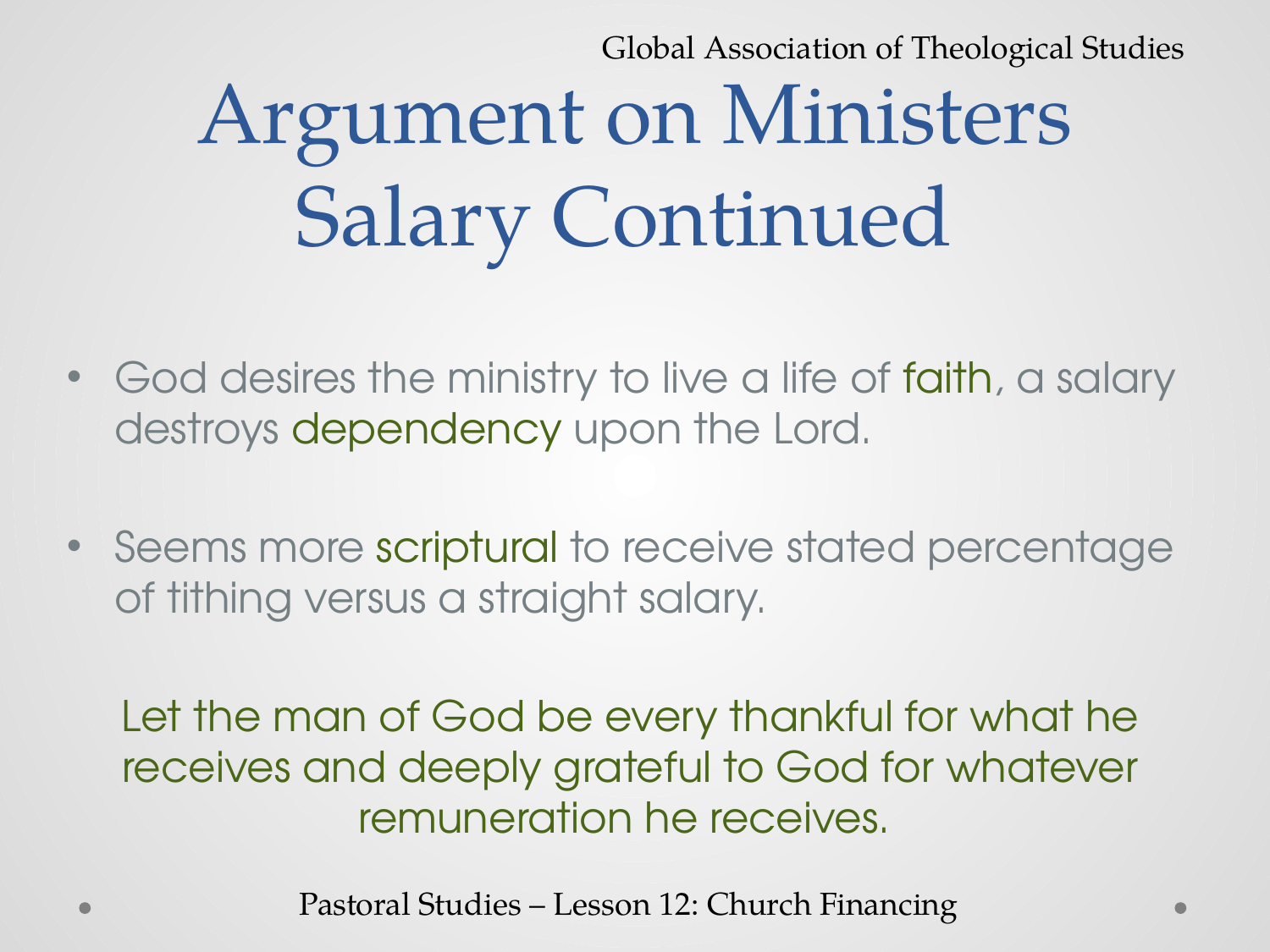

Global Association of Theological Studies
# Argument on Ministers Salary Continued
God desires the ministry to live a life of faith, a salary destroys dependency upon the Lord.

Seems more scriptural to receive stated percentage of tithing versus a straight salary.

Let the man of God be every thankful for what he receives and deeply grateful to God for whatever remuneration he receives.
Pastoral Studies – Lesson 12: Church Financing